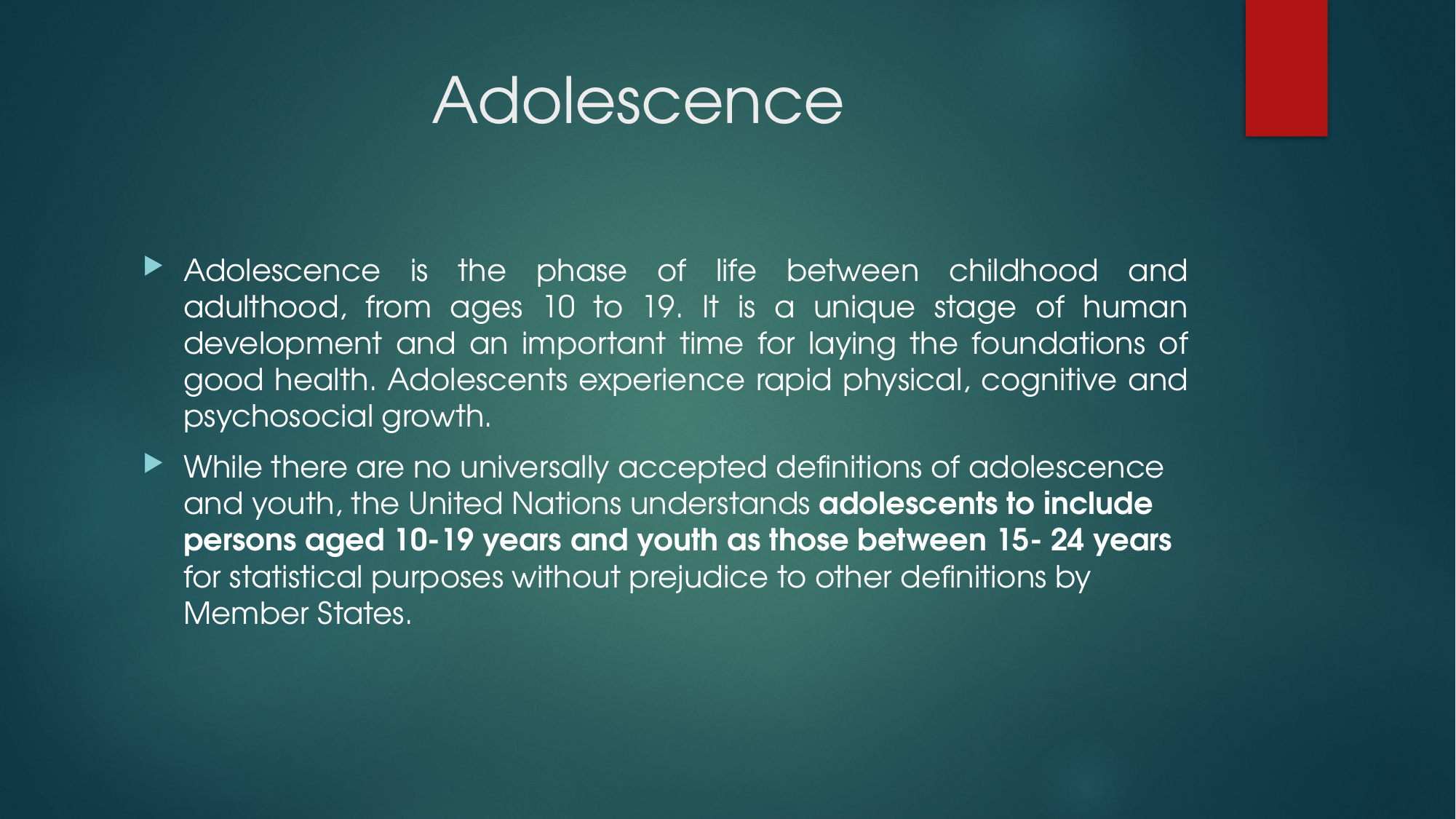

# Adolescence
Adolescence is the phase of life between childhood and adulthood, from ages 10 to 19. It is a unique stage of human development and an important time for laying the foundations of good health. Adolescents experience rapid physical, cognitive and psychosocial growth.
While there are no universally accepted definitions of adolescence and youth, the United Nations understands adolescents to include persons aged 10-19 years and youth as those between 15- 24 years for statistical purposes without prejudice to other definitions by Member States.